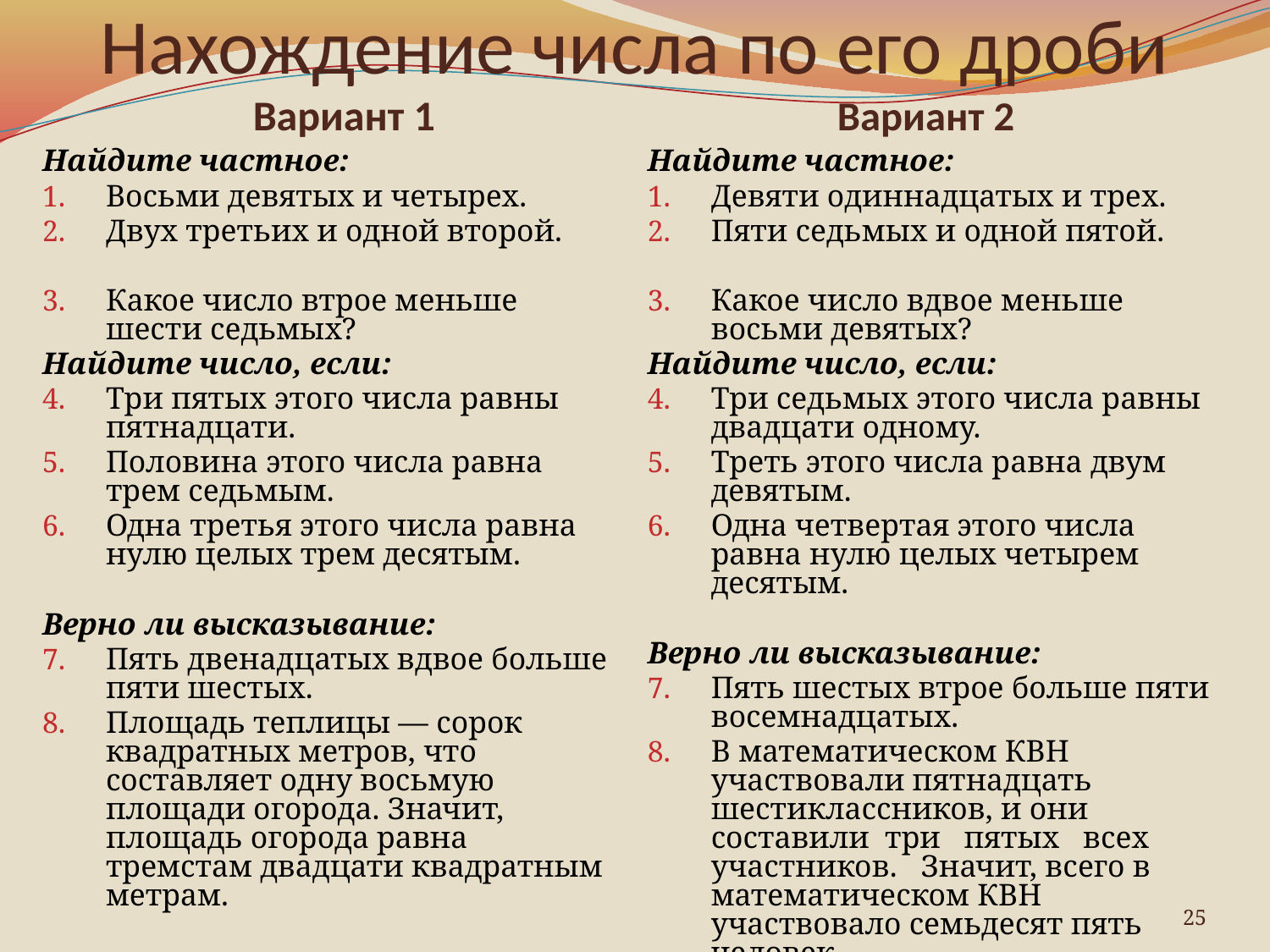

# Нахождение числа по его дроби
Вариант 1
Вариант 2
Найдите частное:
Восьми девятых и четырех.
Двух третьих и одной второй.

Какое число втрое меньше шести седьмых?
Найдите число, если:
Три пятых этого числа равны пятнадцати.
Половина этого числа равна трем седьмым.
Одна третья этого числа равна нулю целых трем десятым.

Верно ли высказывание:
Пять двенадцатых вдвое больше пяти шестых.
Площадь теплицы — сорок квадратных метров, что составляет одну восьмую площади огорода. Значит, площадь огорода равна тремстам двадцати квадратным метрам.
Найдите частное:
Девяти одиннадцатых и трех.
Пяти седьмых и одной пятой.

Какое число вдвое меньше восьми девятых?
Найдите число, если:
Три седьмых этого числа равны двадцати одному.
Треть этого числа равна двум девятым.
Одна четвертая этого числа равна нулю целых четырем десятым.

Верно ли высказывание:
Пять шестых втрое больше пяти восемнадцатых.
В математическом КВН участвовали пятнадцать шестиклассников, и они составили  три   пятых   всех  участников.   Значит, всего в математическом КВН участвовало семьдесят пять человек.

25